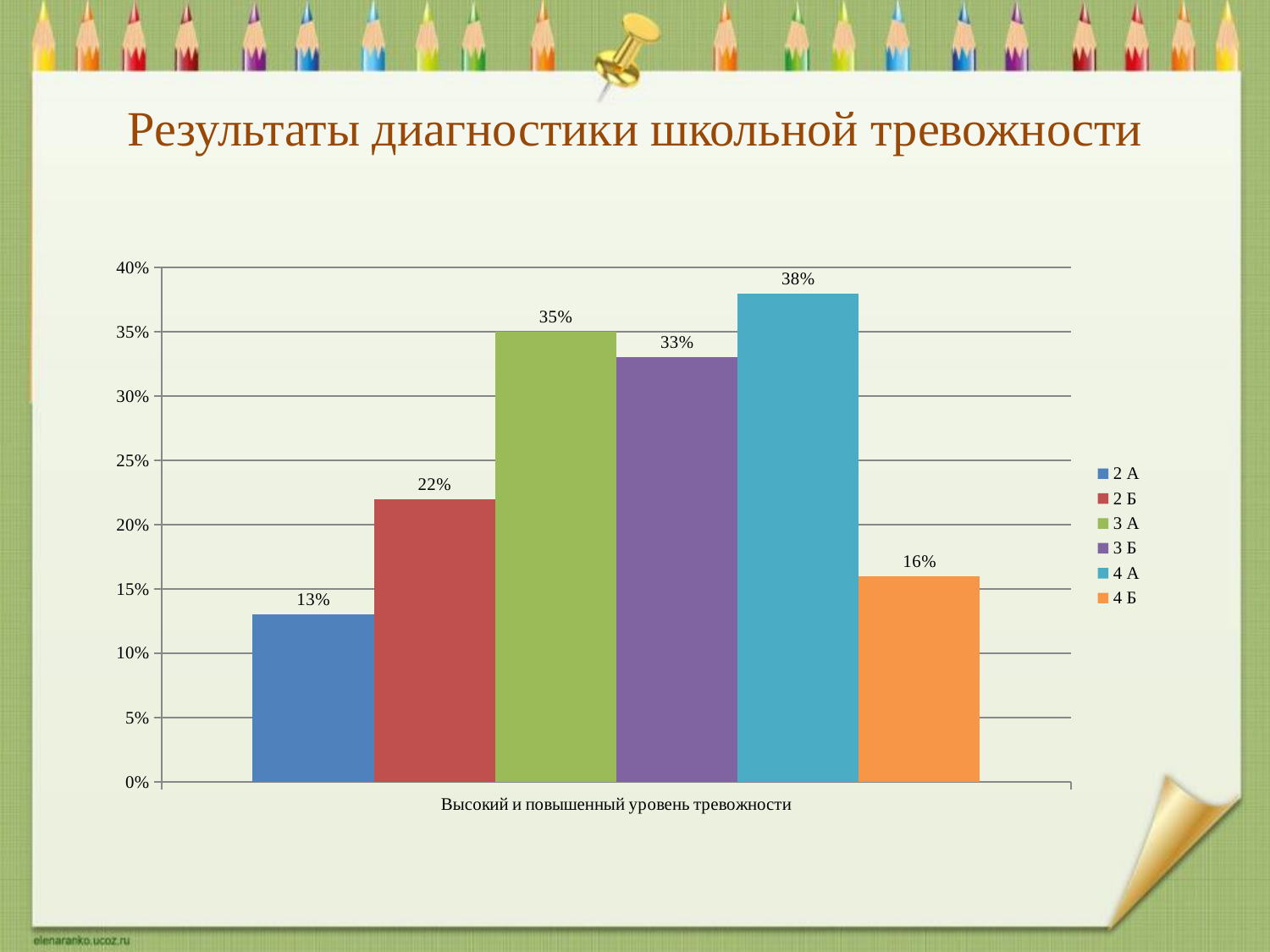

# Результаты диагностики школьной тревожности

### Chart

| Category | 2 А | 2 Б | 3 А | 3 Б | 4 А | 4 Б |
|---|---|---|---|---|---|---|
| Высокий и повышенный уровень тревожности | 0.13 | 0.22000000000000006 | 0.3500000000000001 | 0.3300000000000001 | 0.3800000000000001 | 0.16000000000000006 |